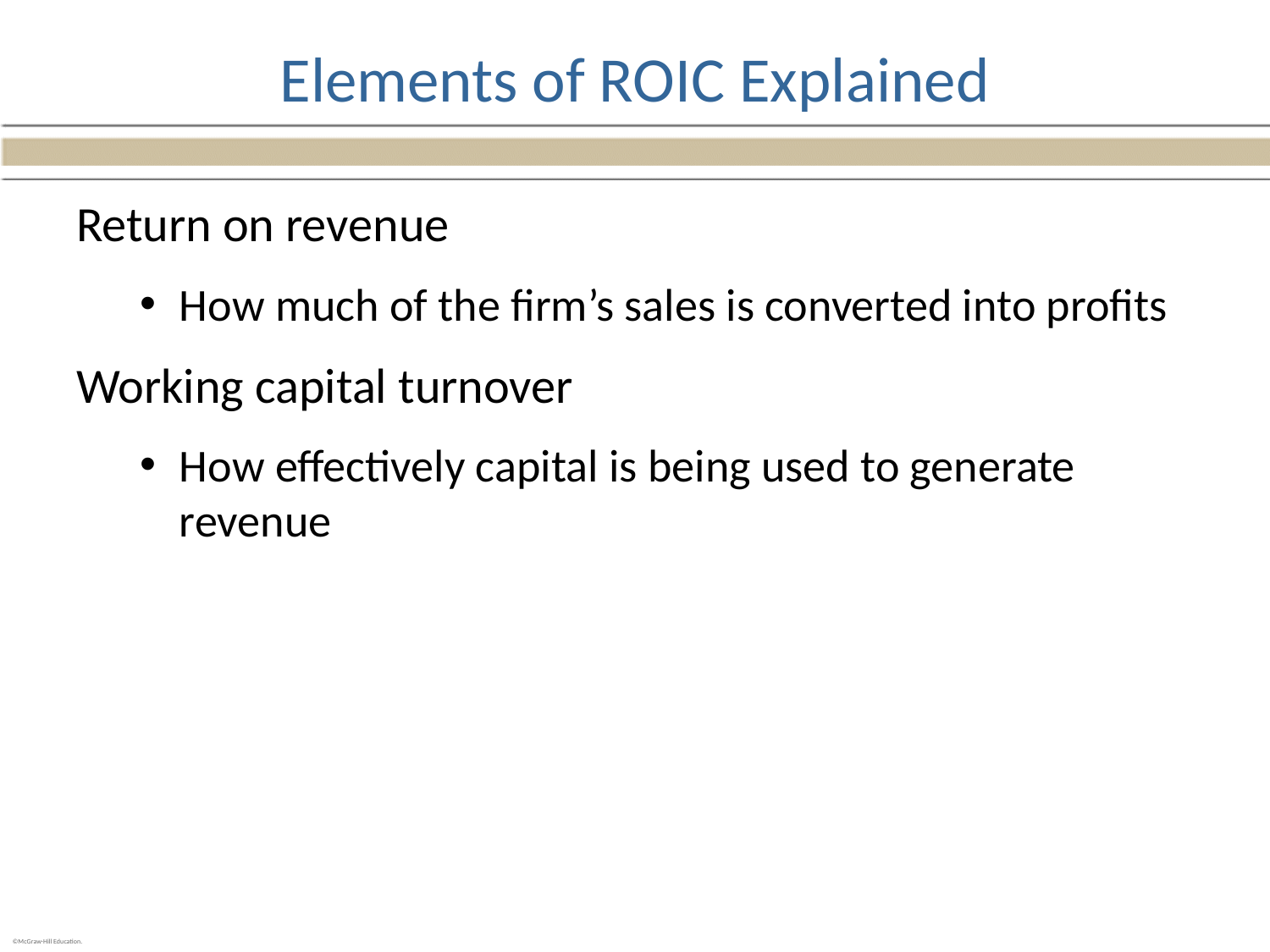

# Elements of ROIC Explained
Return on revenue
How much of the firm’s sales is converted into profits
Working capital turnover
How effectively capital is being used to generate revenue